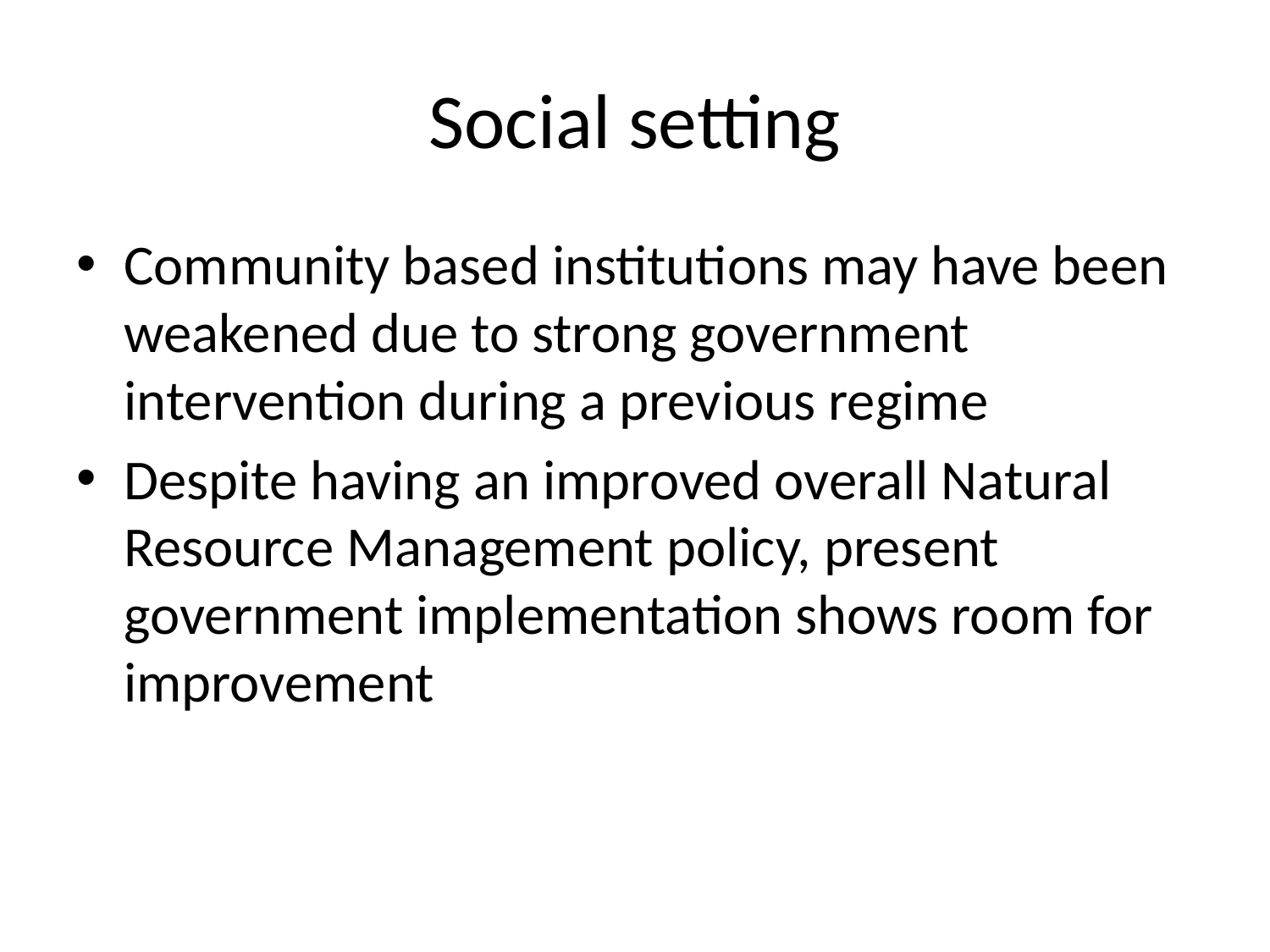

# Social setting
Community based institutions may have been weakened due to strong government intervention during a previous regime
Despite having an improved overall Natural Resource Management policy, present government implementation shows room for improvement